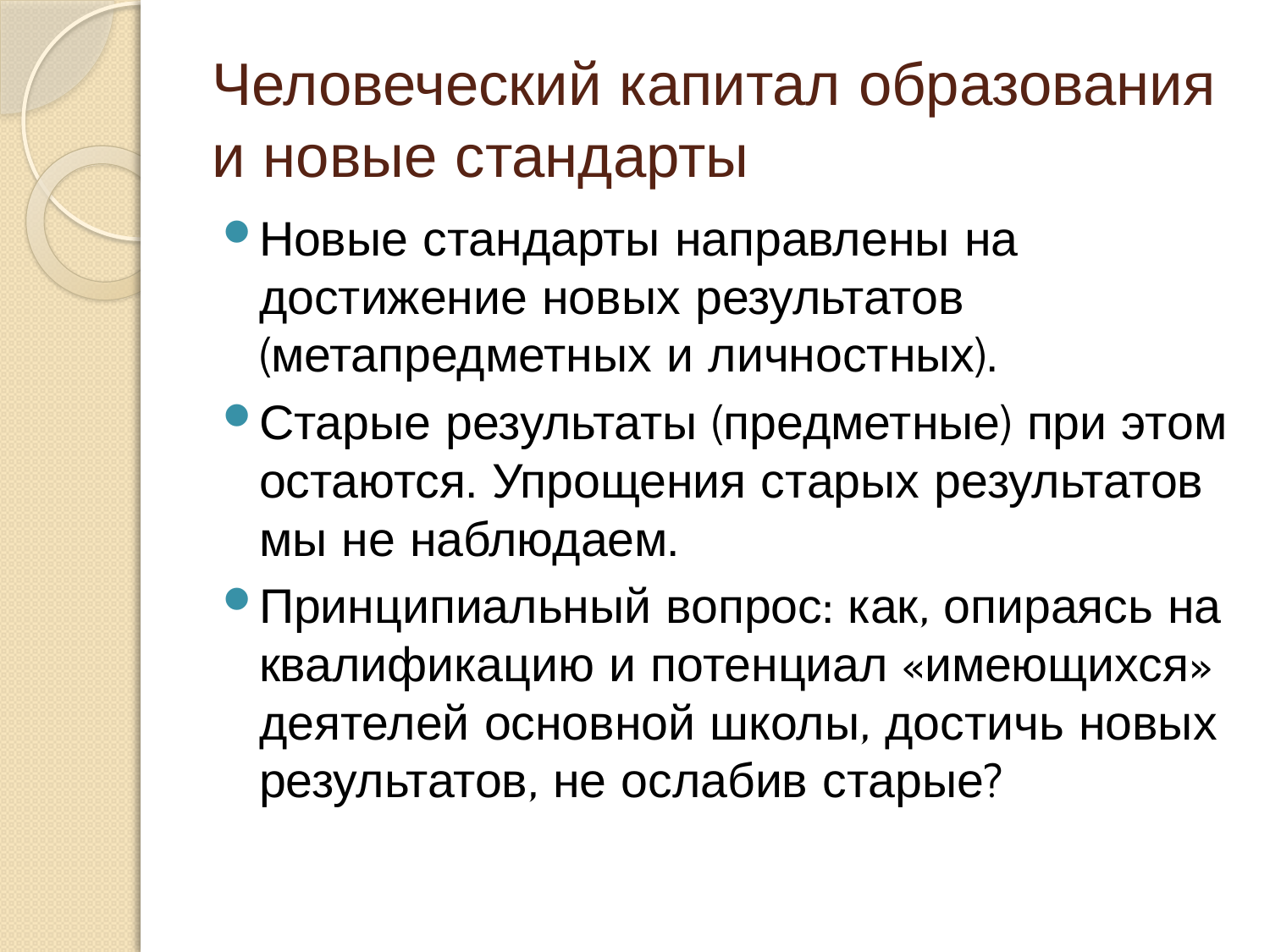

# Человеческий капитал образования и новые стандарты
Новые стандарты направлены на достижение новых результатов (метапредметных и личностных).
Старые результаты (предметные) при этом остаются. Упрощения старых результатов мы не наблюдаем.
Принципиальный вопрос: как, опираясь на квалификацию и потенциал «имеющихся» деятелей основной школы, достичь новых результатов, не ослабив старые?